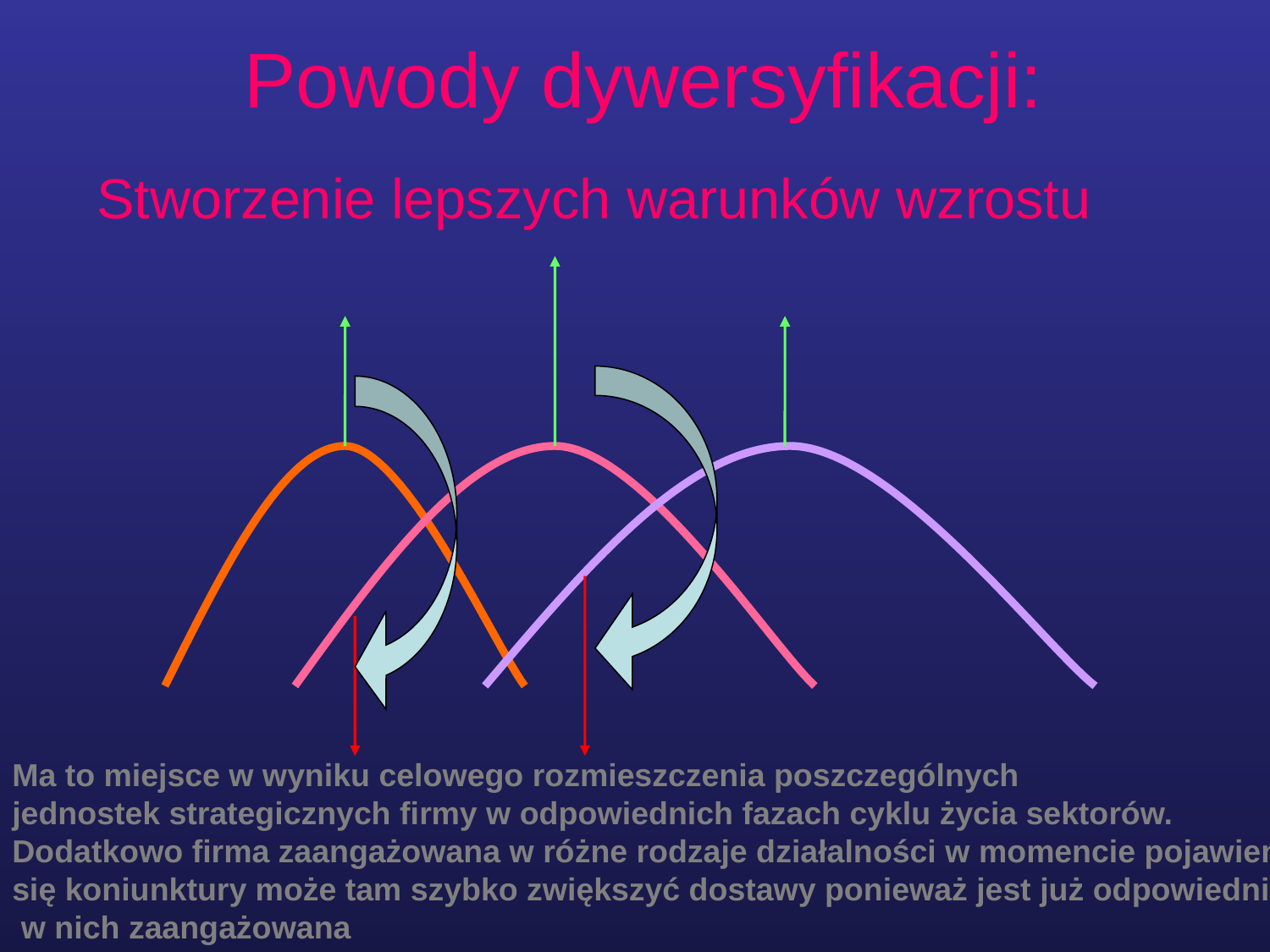

Powody dywersyfikacji:
Stworzenie lepszych warunków wzrostu

Ma to miejsce w wyniku celowego rozmieszczenia poszczególnych
jednostek strategicznych firmy w odpowiednich fazach cyklu życia sektorów.
Dodatkowo firma zaangażowana w różne rodzaje działalności w momencie pojawienia
się koniunktury może tam szybko zwiększyć dostawy ponieważ jest już odpowiednio
 w nich zaangażowana